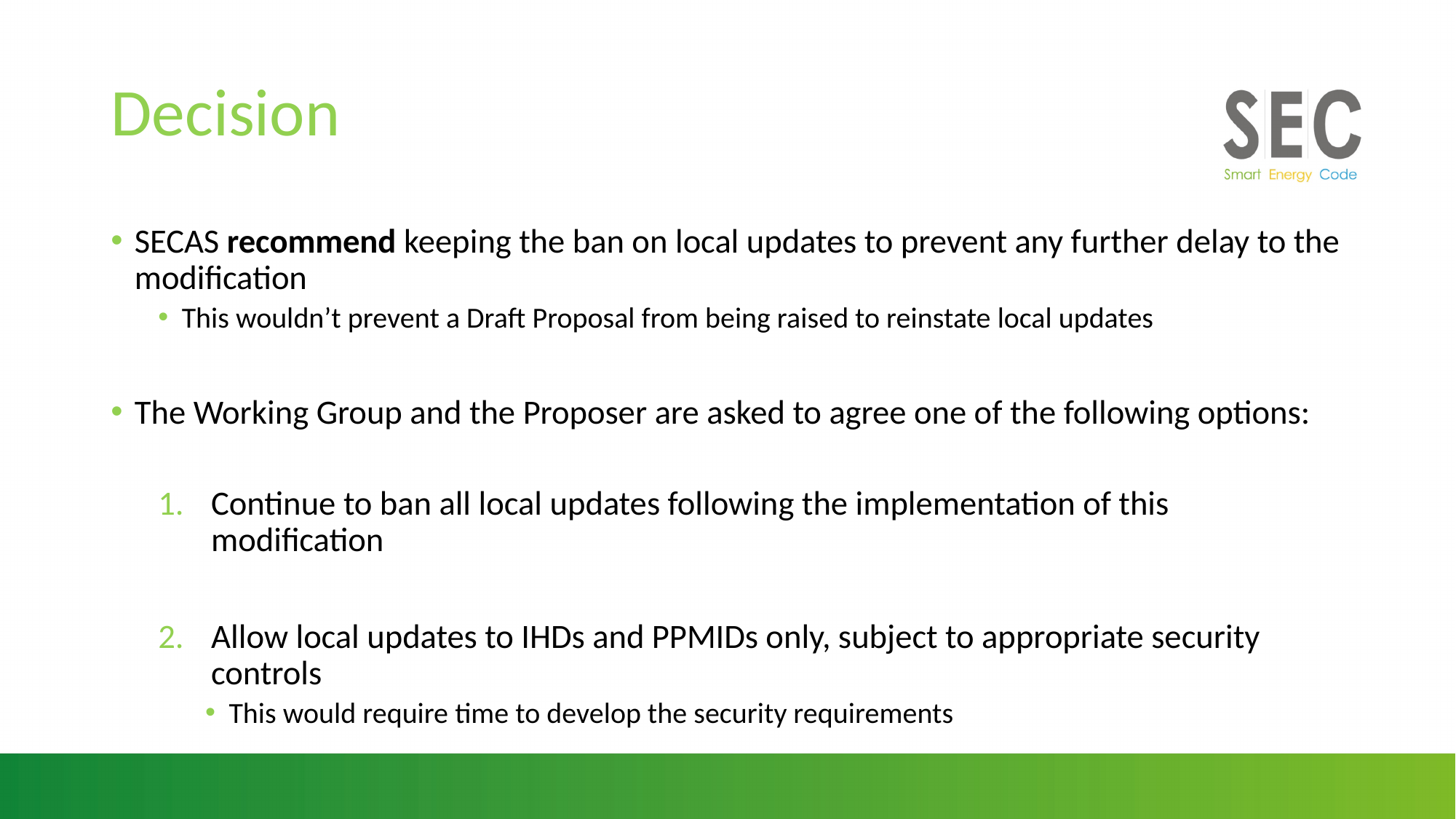

# Decision
SECAS recommend keeping the ban on local updates to prevent any further delay to the modification
This wouldn’t prevent a Draft Proposal from being raised to reinstate local updates

The Working Group and the Proposer are asked to agree one of the following options:

Continue to ban all local updates following the implementation of this modification

Allow local updates to IHDs and PPMIDs only, subject to appropriate security controls
This would require time to develop the security requirements